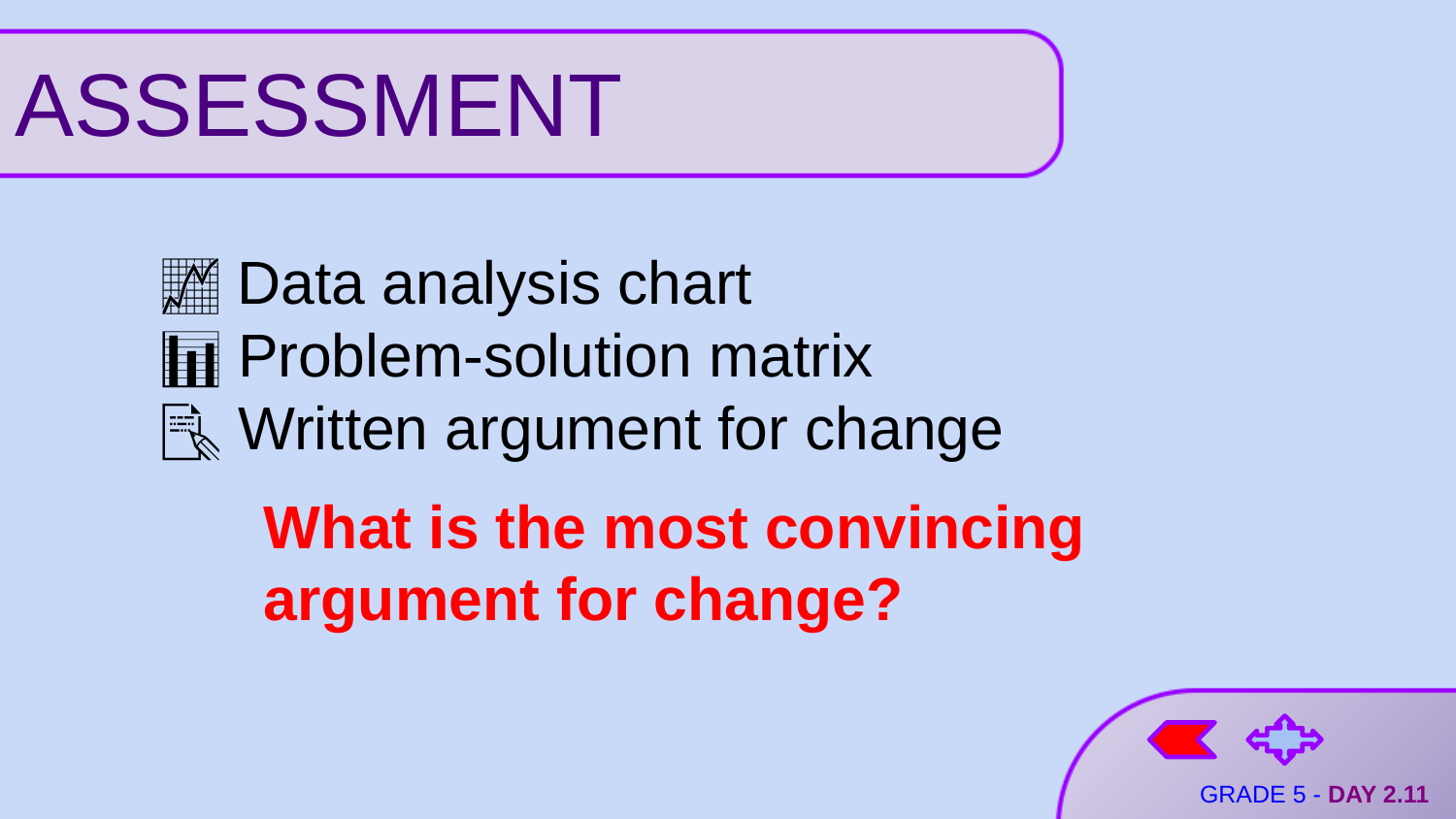

# ASSESSMENT

📈 Data analysis chart
📊 Problem-solution matrix
📝 Written argument for change
What is the most convincing argument for change?

GRADE 5 - DAY 2.11